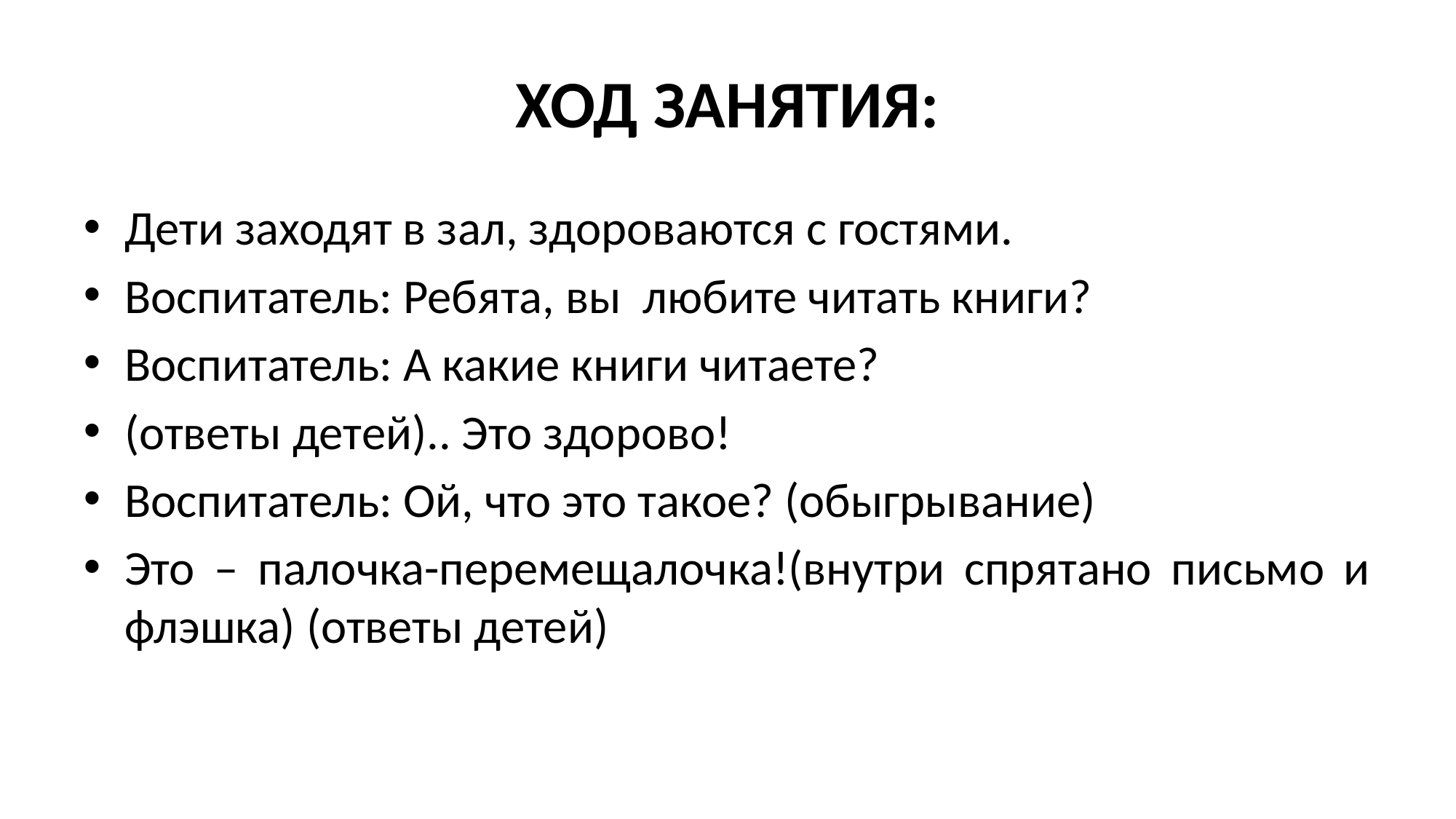

# ХОД ЗАНЯТИЯ:
Дети заходят в зал, здороваются с гостями.
Воспитатель: Ребята, вы  любите читать книги?
Воспитатель: А какие книги читаете?
(ответы детей).. Это здорово!
Воспитатель: Ой, что это такое? (обыгрывание)
Это – палочка-перемещалочка!(внутри спрятано письмо и флэшка) (ответы детей)